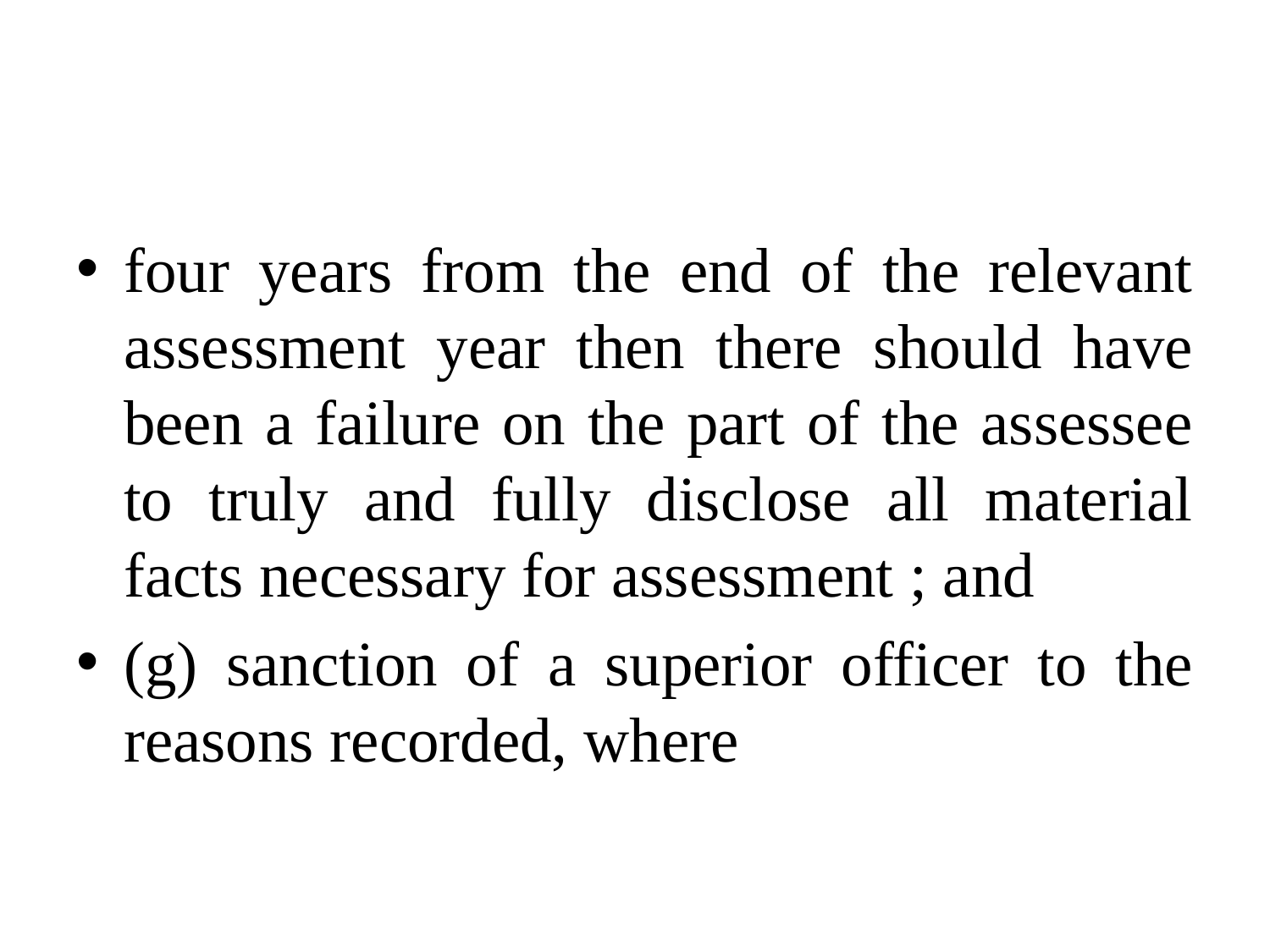

#
four years from the end of the relevant assessment year then there should have been a failure on the part of the assessee to truly and fully disclose all material facts necessary for assessment ; and
(g) sanction of a superior officer to the reasons recorded, where